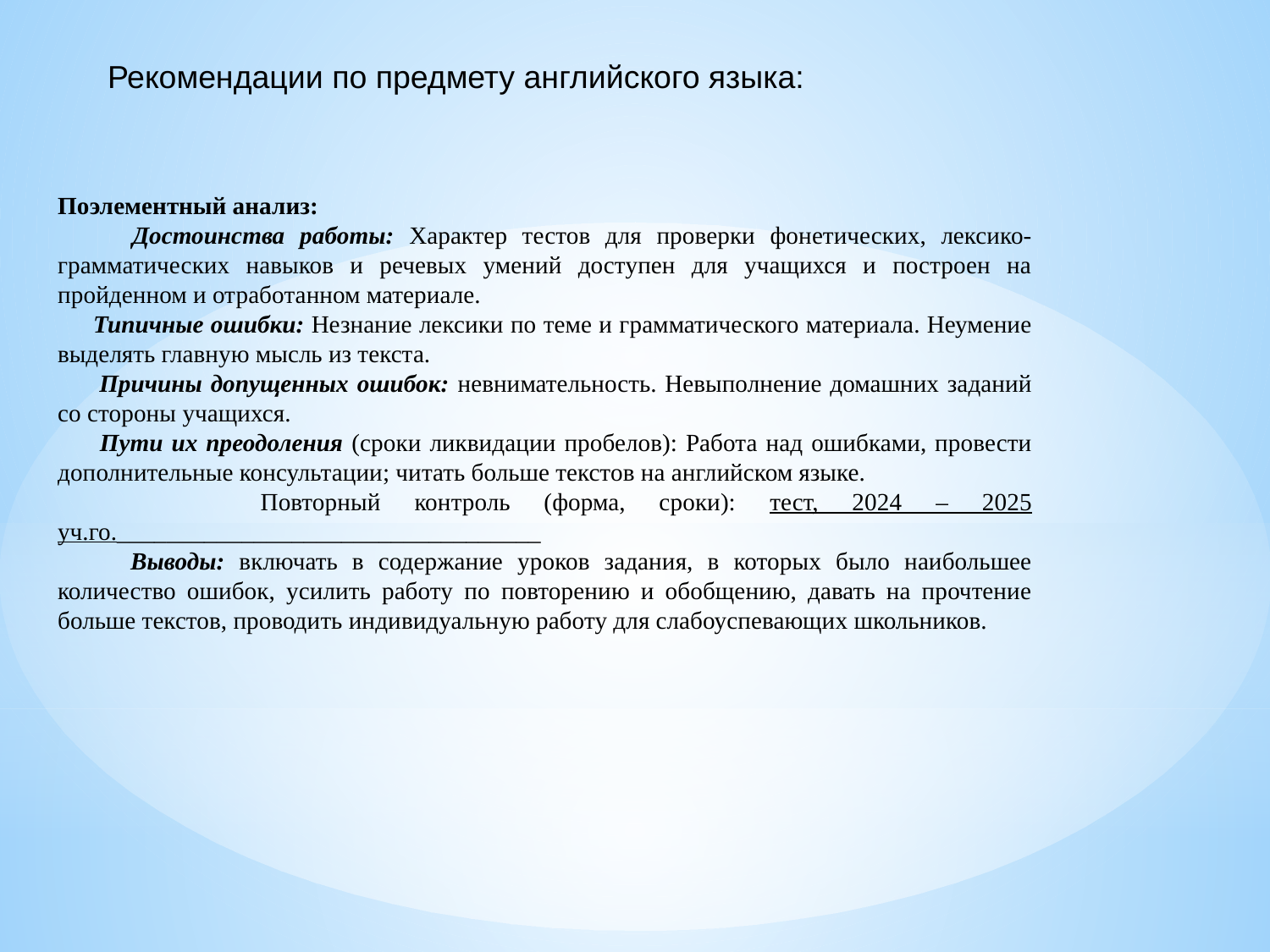

Рекомендации по предмету английского языка:
Поэлементный анализ:
     Достоинства работы: Характер тестов для проверки фонетических, лексико-грамматических навыков и речевых умений доступен для учащихся и построен на пройденном и отработанном материале.
     Типичные ошибки: Незнание лексики по теме и грамматического материала. Неумение выделять главную мысль из текста.
     Причины допущенных ошибок: невнимательность. Невыполнение домашних заданий со стороны учащихся.
     Пути их преодоления (сроки ликвидации пробелов): Работа над ошибками, провести дополнительные консультации; читать больше текстов на английском языке.
      Повторный контроль (форма, сроки): тест, 2024 – 2025 уч.го.__________________________________
     Выводы: включать в содержание уроков задания, в которых было наибольшее количество ошибок, усилить работу по повторению и обобщению, давать на прочтение больше текстов, проводить индивидуальную работу для слабоуспевающих школьников.